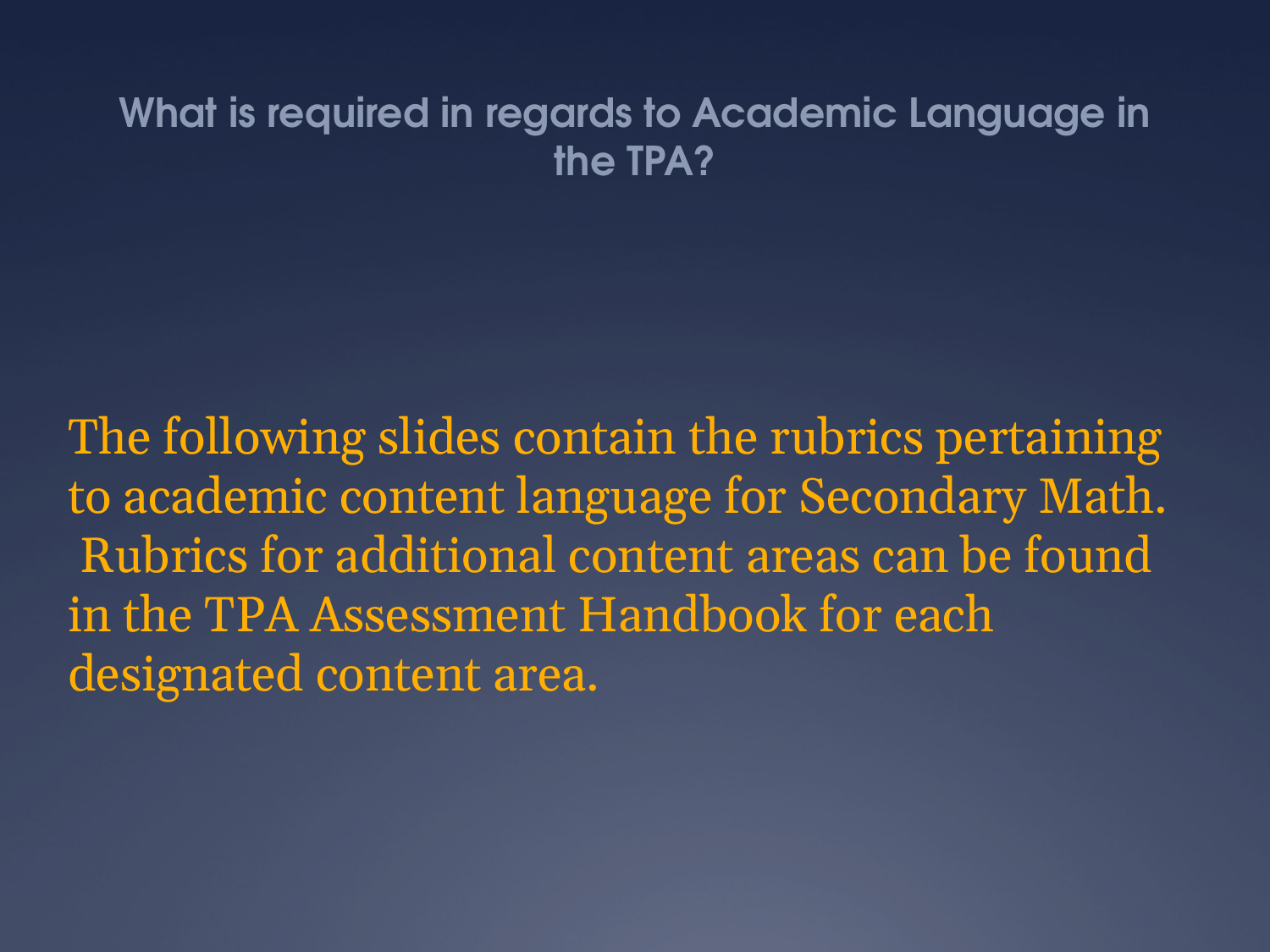

# What is required in regards to Academic Language in the TPA?
The following slides contain the rubrics pertaining to academic content language for Secondary Math.  Rubrics for additional content areas can be found in the TPA Assessment Handbook for each designated content area.